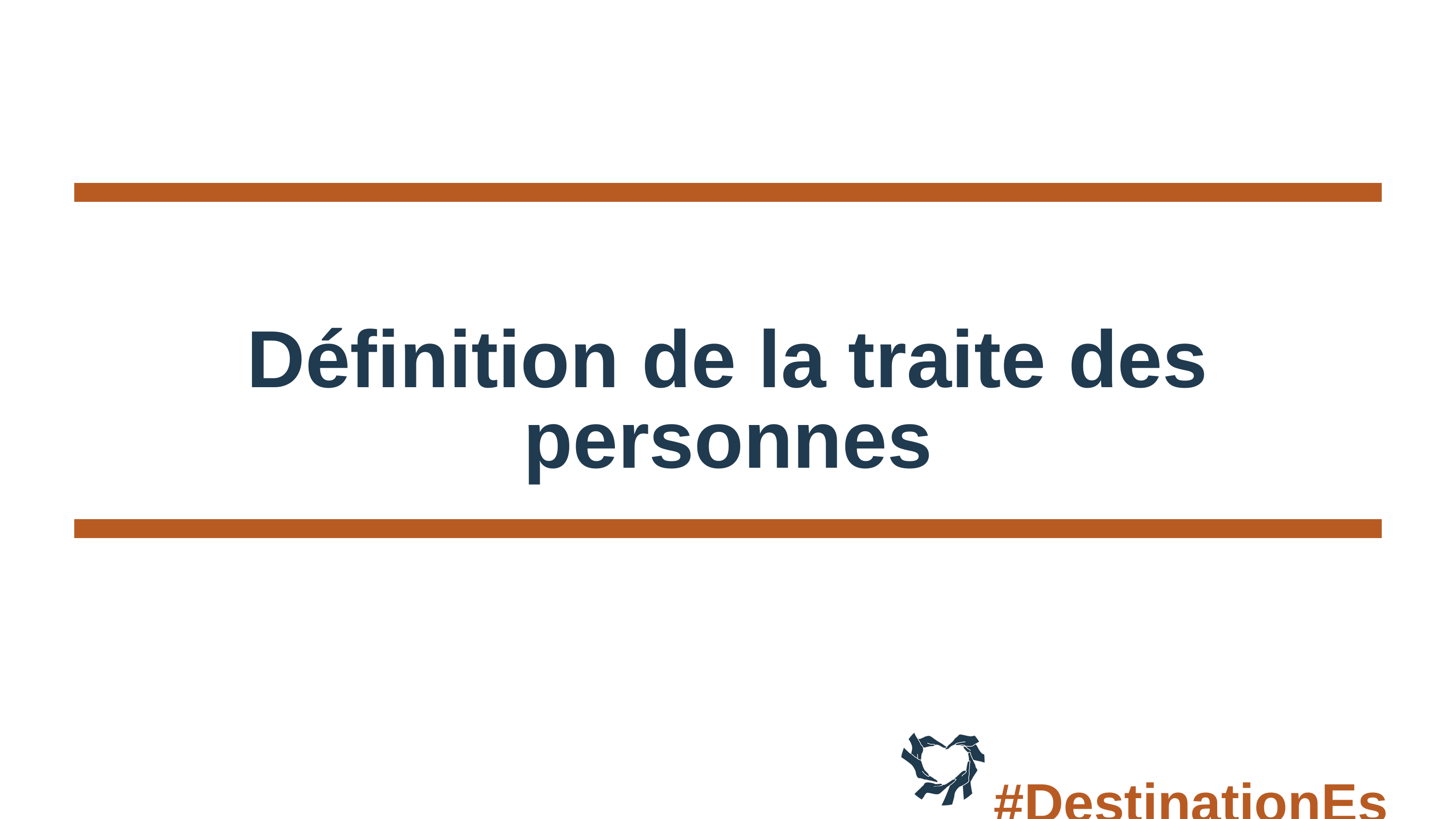

Définition de la traite des personnes

#DestinationEspoir